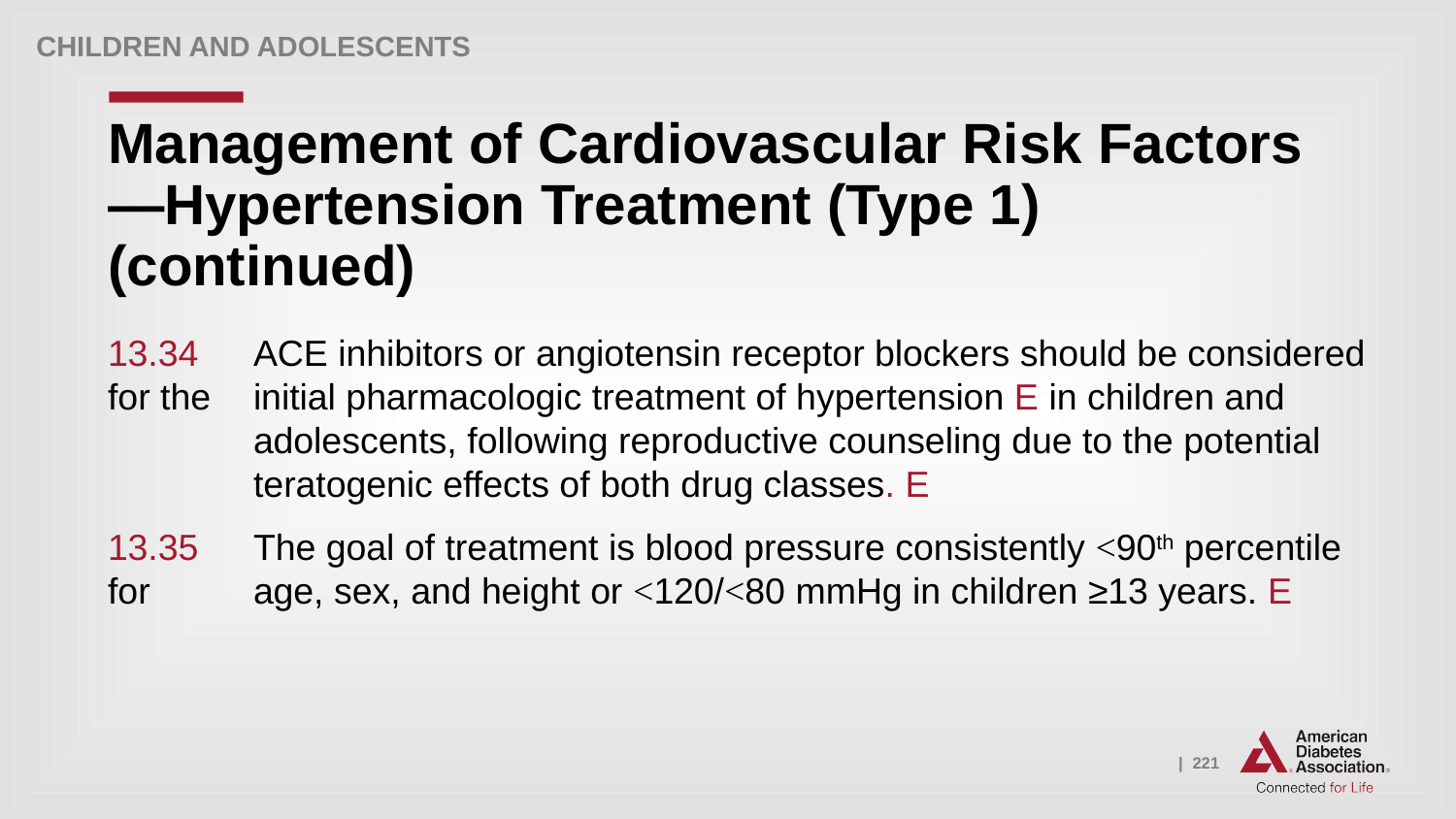

Children and adolescents
# Management of Cardiovascular Risk Factors—Hypertension Treatment (Type 1) (continued)
13.34 	ACE inhibitors or angiotensin receptor blockers should be considered for the 	initial pharmacologic treatment of hypertension E in children and 	adolescents, following reproductive counseling due to the potential 	teratogenic effects of both drug classes. E
13.35 	The goal of treatment is blood pressure consistently ˂90th percentile for 	age, sex, and height or ˂120/˂80 mmHg in children ≥13 years. E